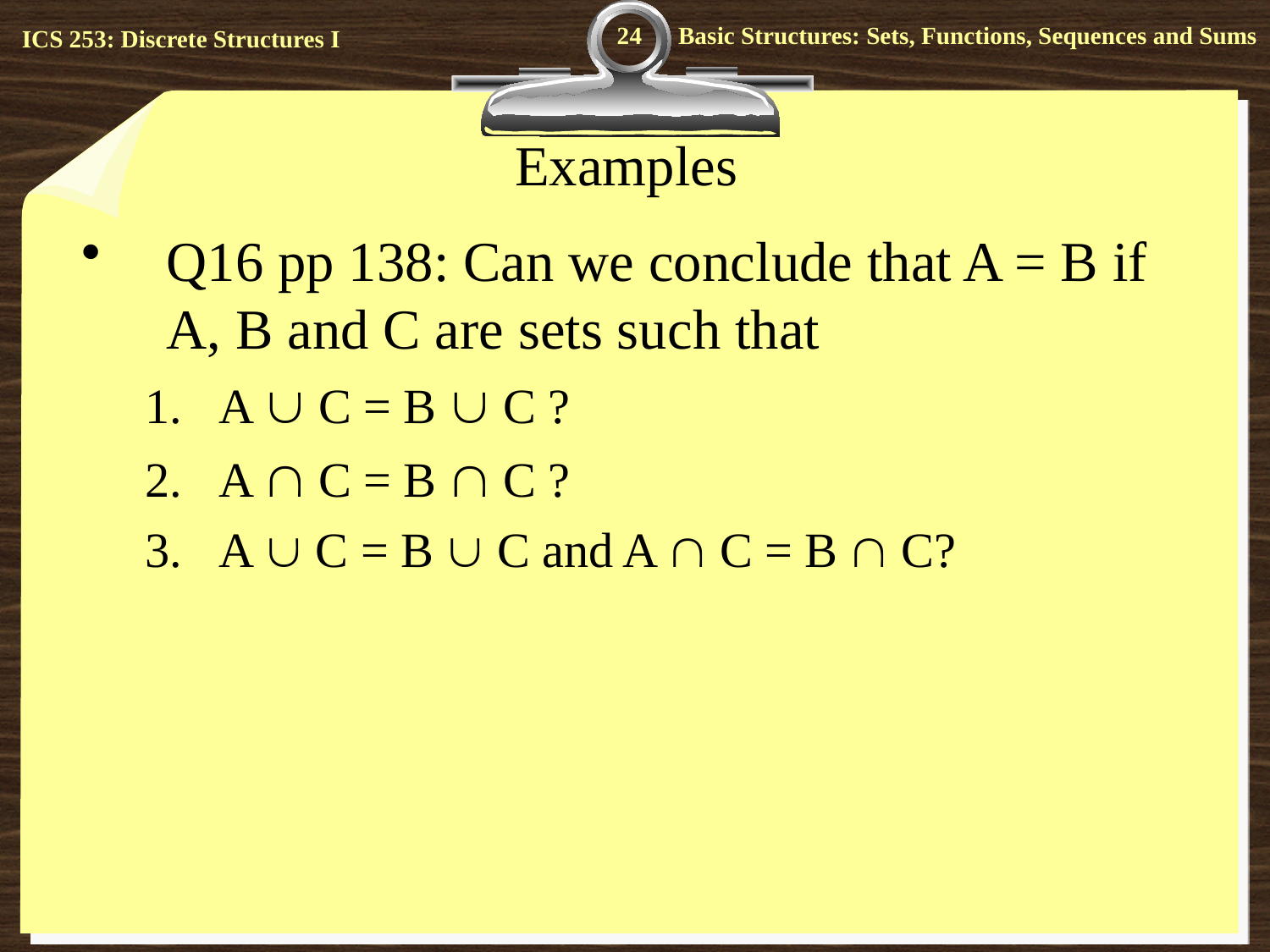

24
# Examples
Q16 pp 138: Can we conclude that A = B if A, B and C are sets such that
A ∪ C = B ∪ C ?
A ∩ C = B ∩ C ?
A ∪ C = B ∪ C and A ∩ C = B ∩ C?